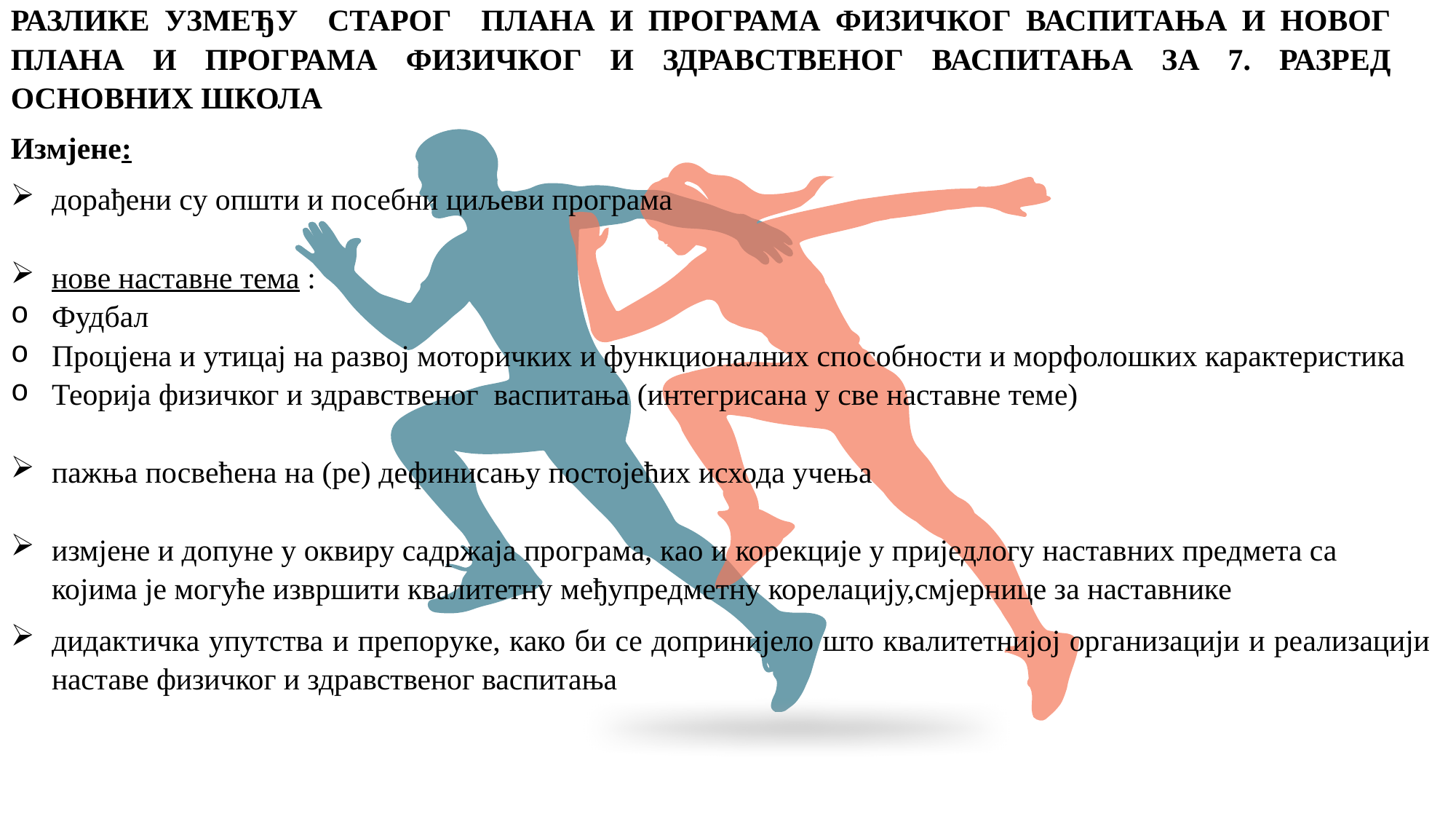

РАЗЛИКЕ УЗМЕЂУ  СТАРОГ  ПЛАНА И ПРОГРАМА ФИЗИЧКОГ ВАСПИТАЊА И НОВОГ ПЛАНА И ПРОГРАМА ФИЗИЧКОГ И ЗДРАВСТВЕНОГ ВАСПИТАЊА ЗА 7. РАЗРЕД ОСНОВНИХ ШКОЛА
Измјене:
дорађени су општи и посебни циљеви програма

нове наставне тема :
Фудбал
Процјена и утицај на развој моторичких и функционалних способности и морфолошких карактеристика
Теорија физичког и здравственог  васпитања (интегрисана у све наставне теме)

пажња посвећена на (ре) дефинисању постојећих исхода учења

измјене и допуне у оквиру садржаја програма, као и корекције у приједлогу наставних предмета са којима је могуће извршити квалитетну међупредметну корелацију,смјернице за наставнике
дидактичка упутства и препоруке, како би се допринијело што квалитетнијој организацији и реализацији наставе физичког и здравственог васпитања